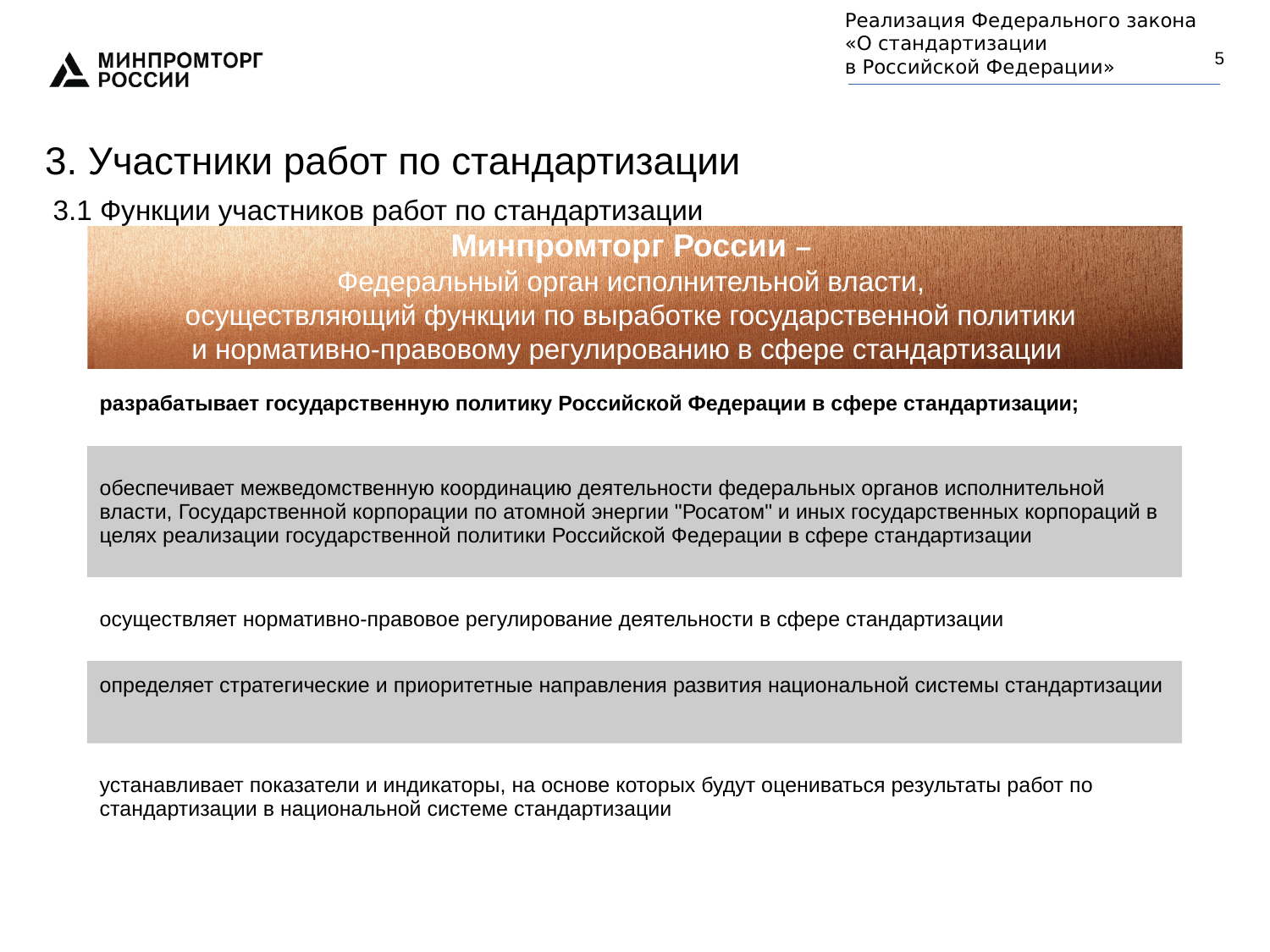

Реализация Федерального закона
«О стандартизации
в Российской Федерации»
5
3. Участники работ по стандартизации
3.1 Функции участников работ по стандартизации

Минпромторг России –
Федеральный орган исполнительной власти,
осуществляющий функции по выработке государственной политики
и нормативно-правовому регулированию в сфере стандартизации

| разрабатывает государственную политику Российской Федерации в сфере стандартизации; |
| --- |
| обеспечивает межведомственную координацию деятельности федеральных органов исполнительной власти, Государственной корпорации по атомной энергии "Росатом" и иных государственных корпораций в целях реализации государственной политики Российской Федерации в сфере стандартизации |
| осуществляет нормативно-правовое регулирование деятельности в сфере стандартизации |
| определяет стратегические и приоритетные направления развития национальной системы стандартизации |
| устанавливает показатели и индикаторы, на основе которых будут оцениваться результаты работ по стандартизации в национальной системе стандартизации |